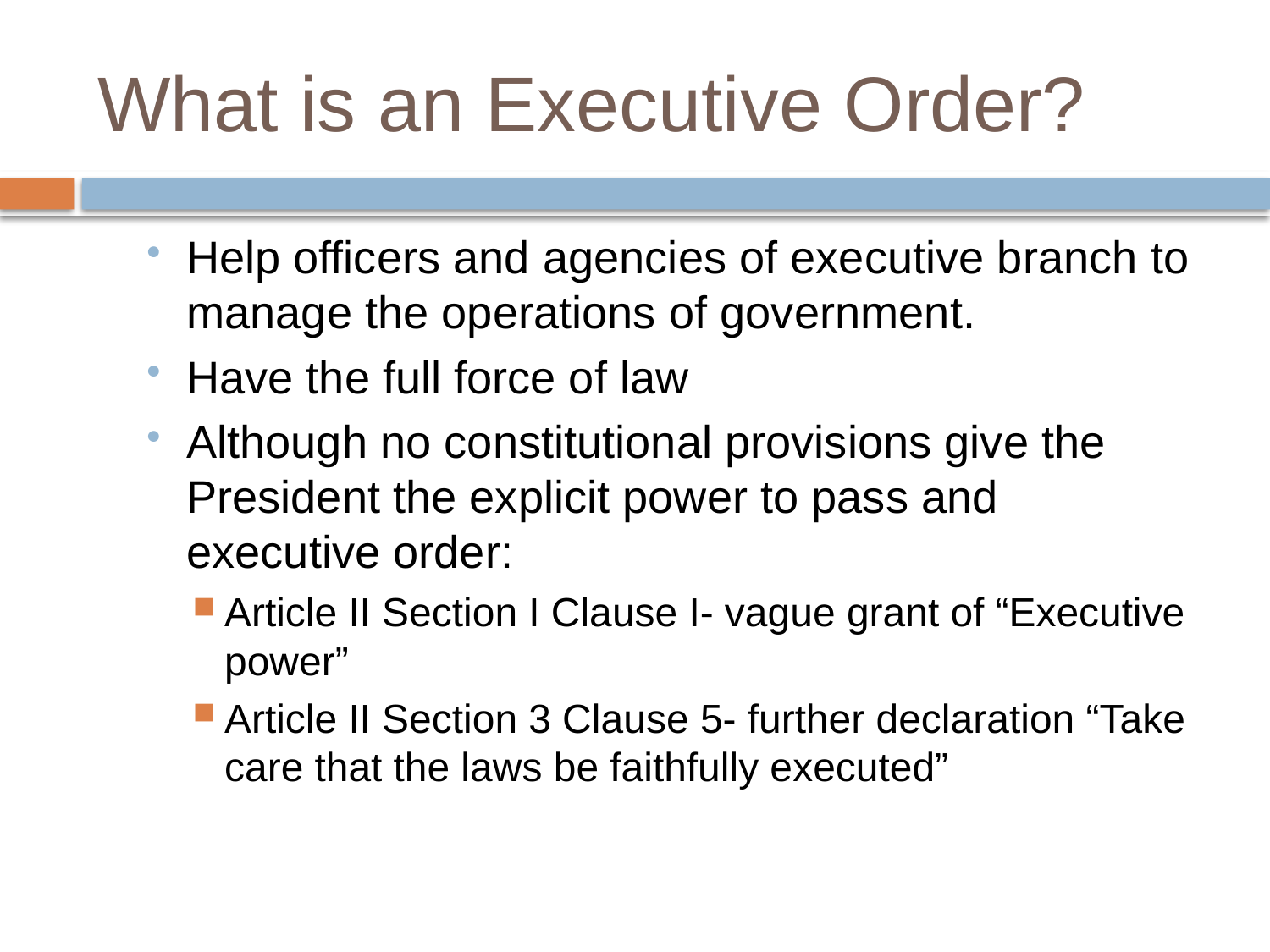

# What is an Executive Order?
Help officers and agencies of executive branch to manage the operations of government.
Have the full force of law
Although no constitutional provisions give the President the explicit power to pass and executive order:
Article II Section I Clause I- vague grant of “Executive power”
Article II Section 3 Clause 5- further declaration “Take care that the laws be faithfully executed”